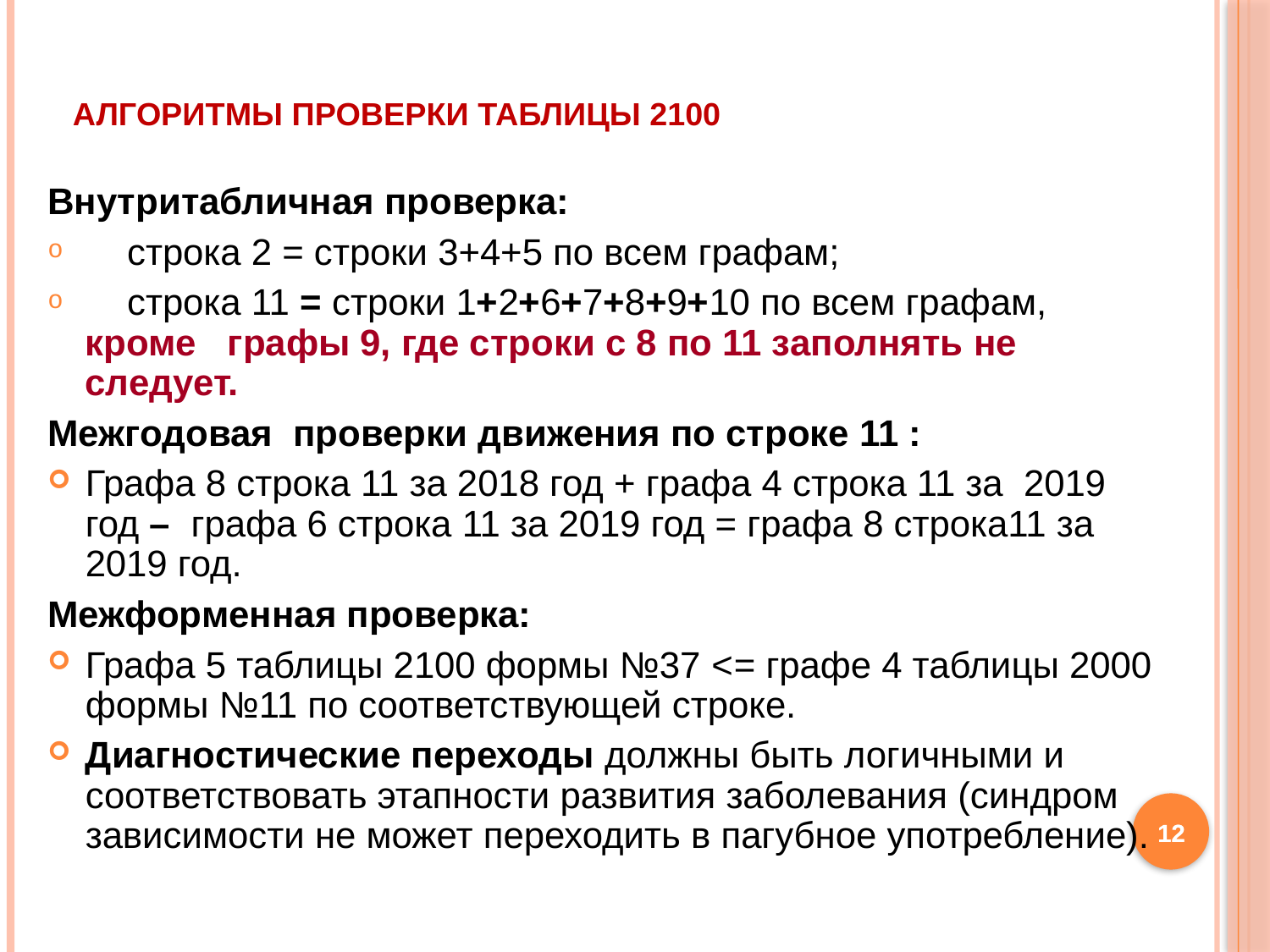

# АЛГОРИТМЫ ПРОВЕРКИ ТАБЛИЦЫ 2100
Внутритабличная проверка:
    строка 2 = строки 3+4+5 по всем графам;
    строка 11 = строки 1+2+6+7+8+9+10 по всем графам, кроме   графы 9, где строки с 8 по 11 заполнять не следует.
Межгодовая  проверки движения по строке 11 :
Графа 8 строка 11 за 2018 год + графа 4 строка 11 за  2019 год –  графа 6 строка 11 за 2019 год = графа 8 строка11 за 2019 год.
Межформенная проверка:
Графа 5 таблицы 2100 формы №37 <= графе 4 таблицы 2000 формы №11 по соответствующей строке.
Диагностические переходы должны быть логичными и соответствовать этапности развития заболевания (синдром зависимости не может переходить в пагубное употребление).
12
12
12